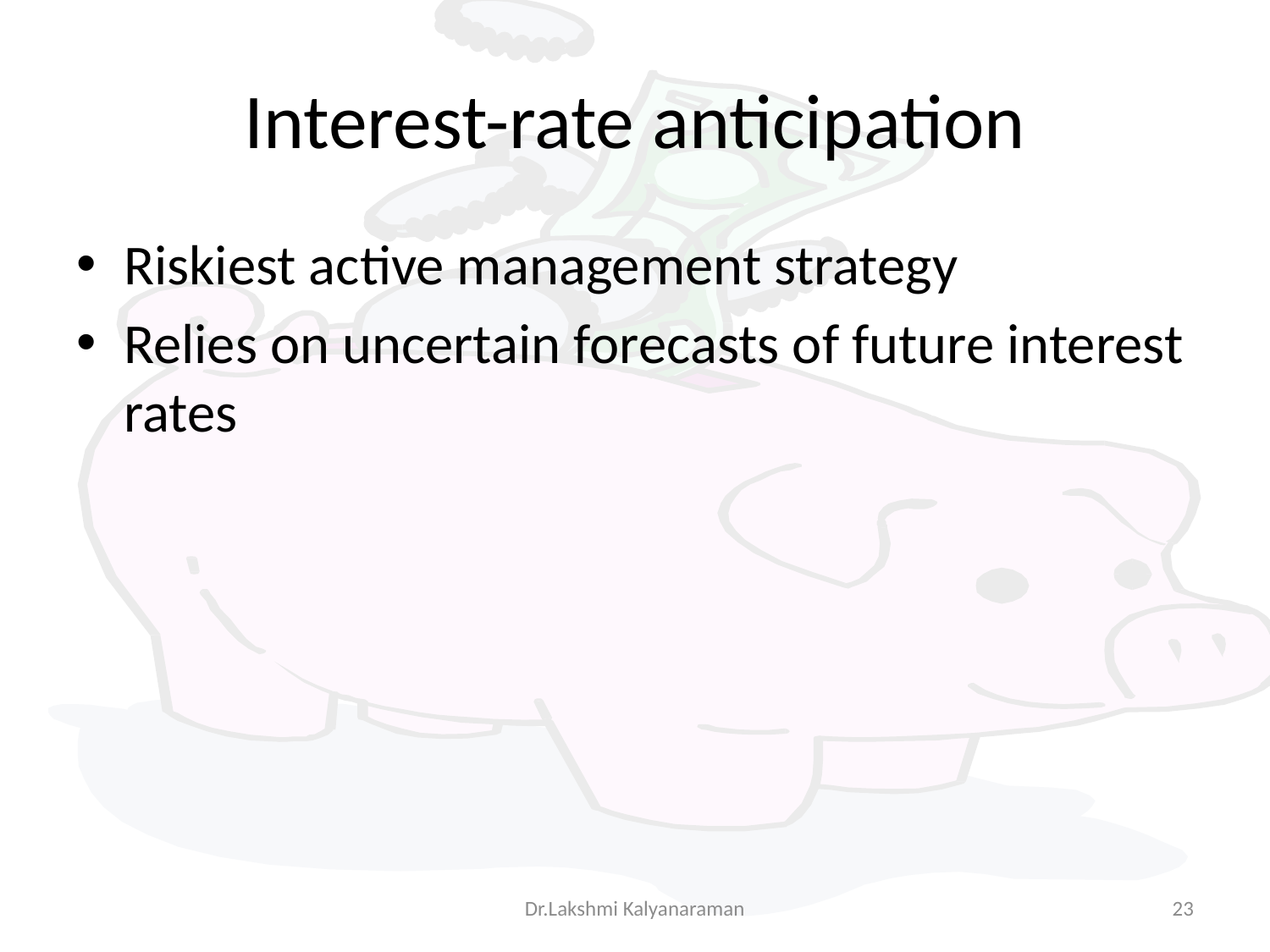

# Interest-rate anticipation
Riskiest active management strategy
Relies on uncertain forecasts of future interest rates
Dr.Lakshmi Kalyanaraman
23